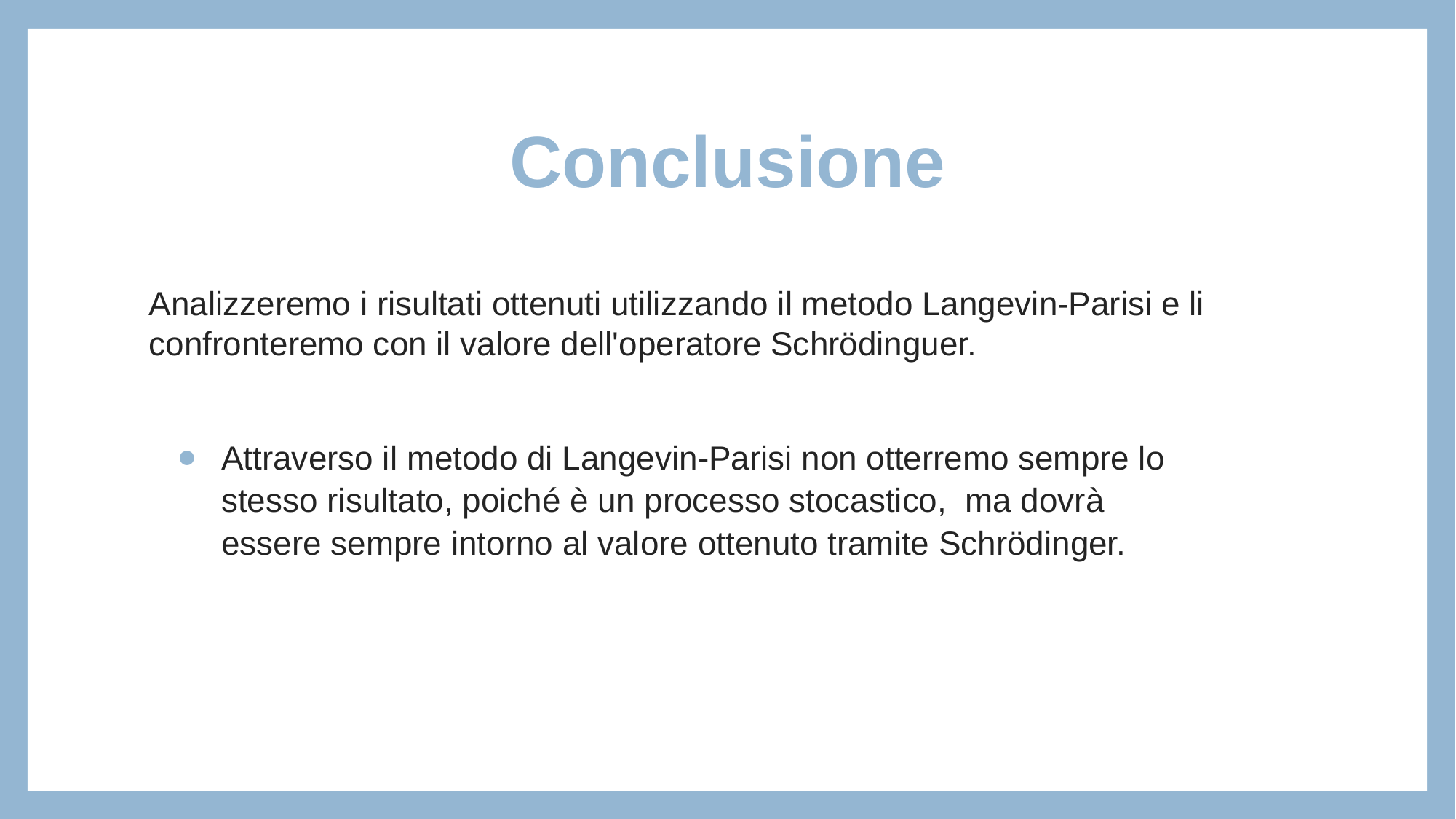

# Conclusione
Analizzeremo i risultati ottenuti utilizzando il metodo Langevin-Parisi e li confronteremo con il valore dell'operatore Schrödinguer.
Attraverso il metodo di Langevin-Parisi non otterremo sempre lo stesso risultato, poiché è un processo stocastico,  ma dovrà essere sempre intorno al valore ottenuto tramite Schrödinger.